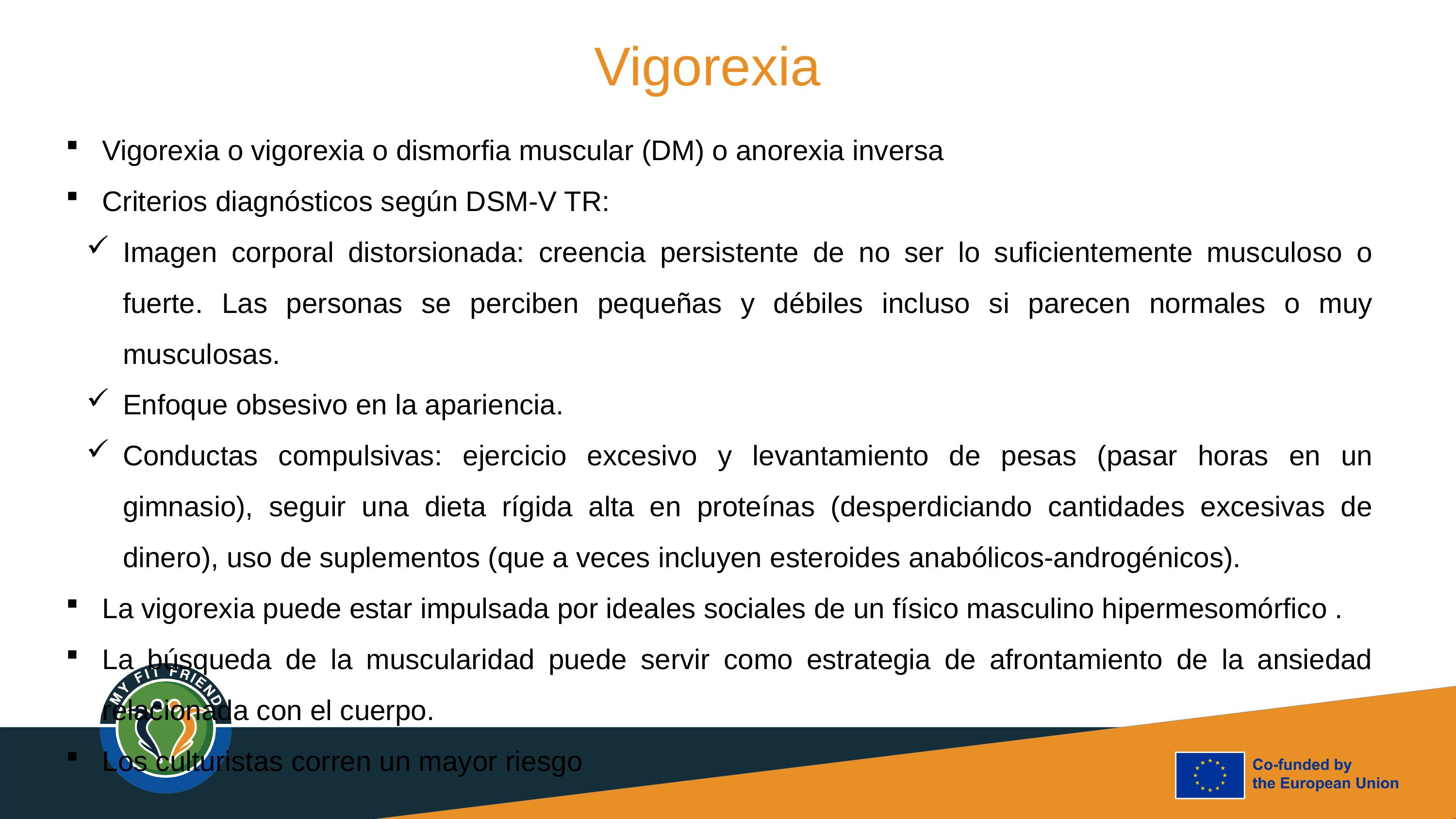

Vigorexia
Vigorexia o vigorexia o dismorfia muscular (DM) o anorexia inversa
Criterios diagnósticos según DSM-V TR:
Imagen corporal distorsionada: creencia persistente de no ser lo suficientemente musculoso o fuerte. Las personas se perciben pequeñas y débiles incluso si parecen normales o muy musculosas.
Enfoque obsesivo en la apariencia.
Conductas compulsivas: ejercicio excesivo y levantamiento de pesas (pasar horas en un gimnasio), seguir una dieta rígida alta en proteínas (desperdiciando cantidades excesivas de dinero), uso de suplementos (que a veces incluyen esteroides anabólicos-androgénicos).
La vigorexia puede estar impulsada por ideales sociales de un físico masculino hipermesomórfico .
La búsqueda de la muscularidad puede servir como estrategia de afrontamiento de la ansiedad relacionada con el cuerpo.
Los culturistas corren un mayor riesgo